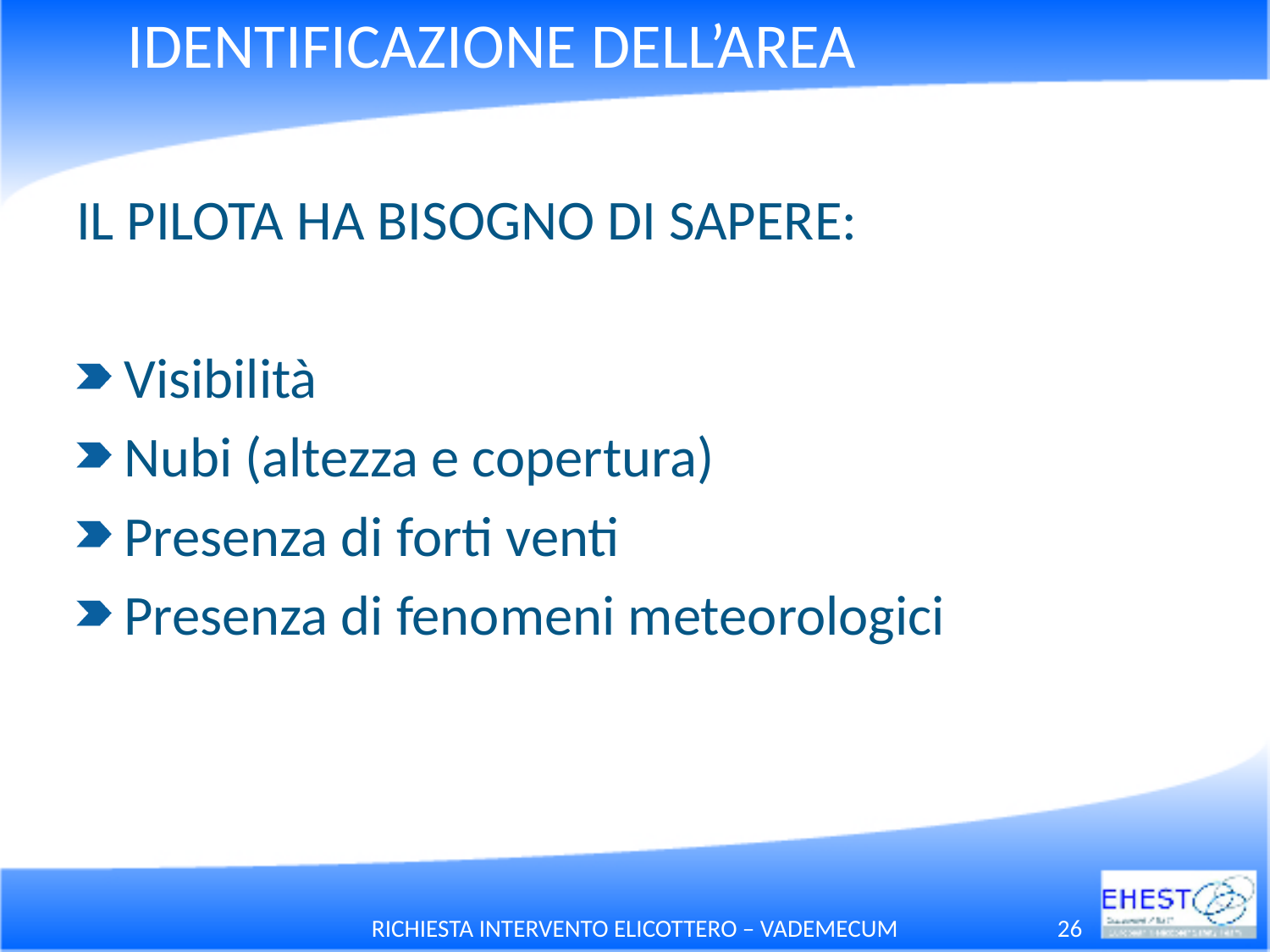

# IDENTIFICAZIONE DELL’AREA
IL PILOTA HA BISOGNO DI SAPERE:

Visibilità
Nubi (altezza e copertura)
Presenza di forti venti
Presenza di fenomeni meteorologici
RICHIESTA INTERVENTO ELICOTTERO – VADEMECUM
26